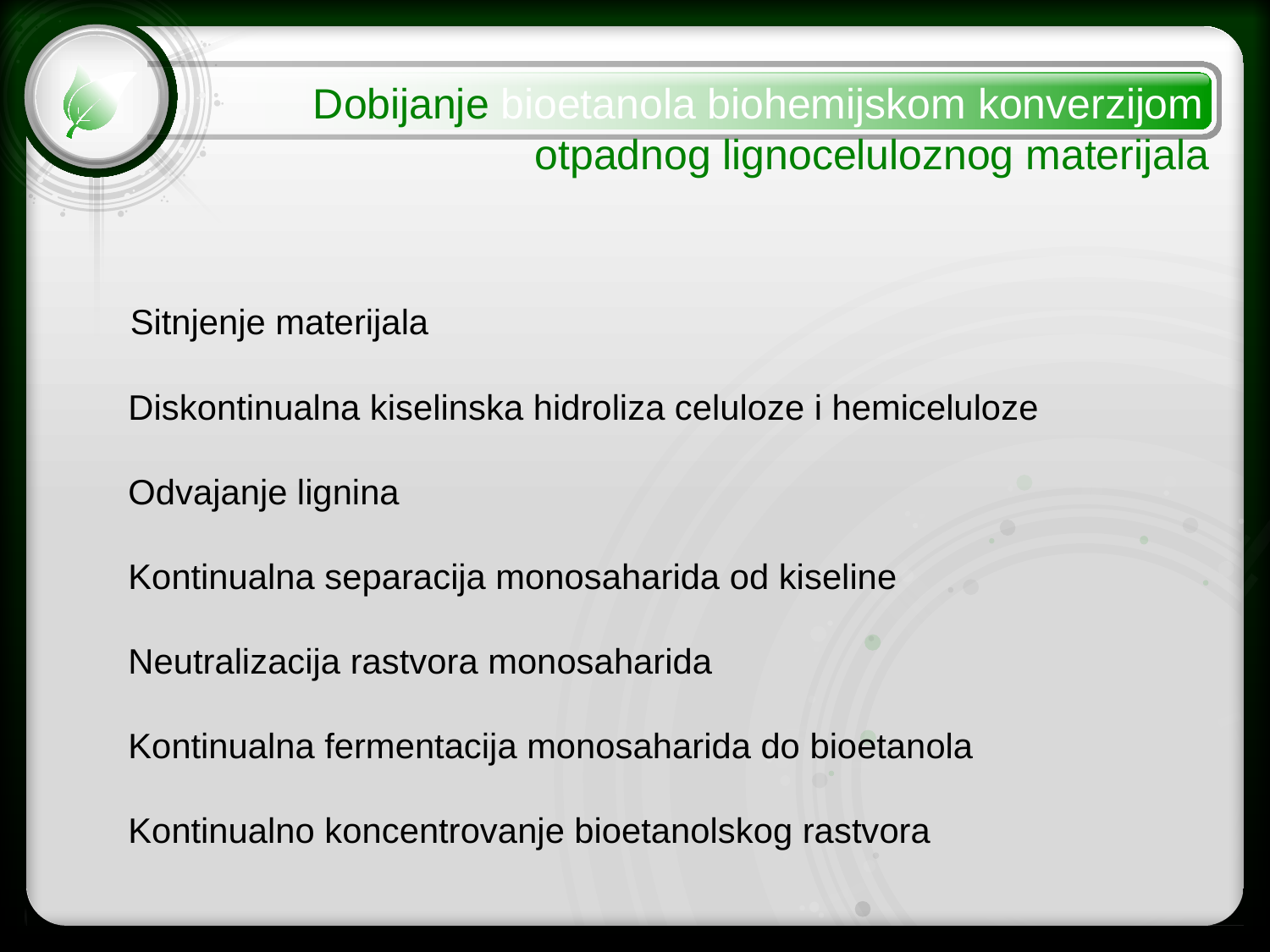

Dobijanje bioetanola biohemijskom konverzijom 	        otpadnog lignoceluloznog materijala
 Sitnjenje materijala

 Diskontinualna kiselinska hidroliza celuloze i hemiceluloze

 Odvajanje lignina

 Kontinualna separacija monosaharida od kiseline

 Neutralizacija rastvora monosaharida

 Kontinualna fermentacija monosaharida do bioetanola

 Kontinualno koncentrovanje bioetanolskog rastvora